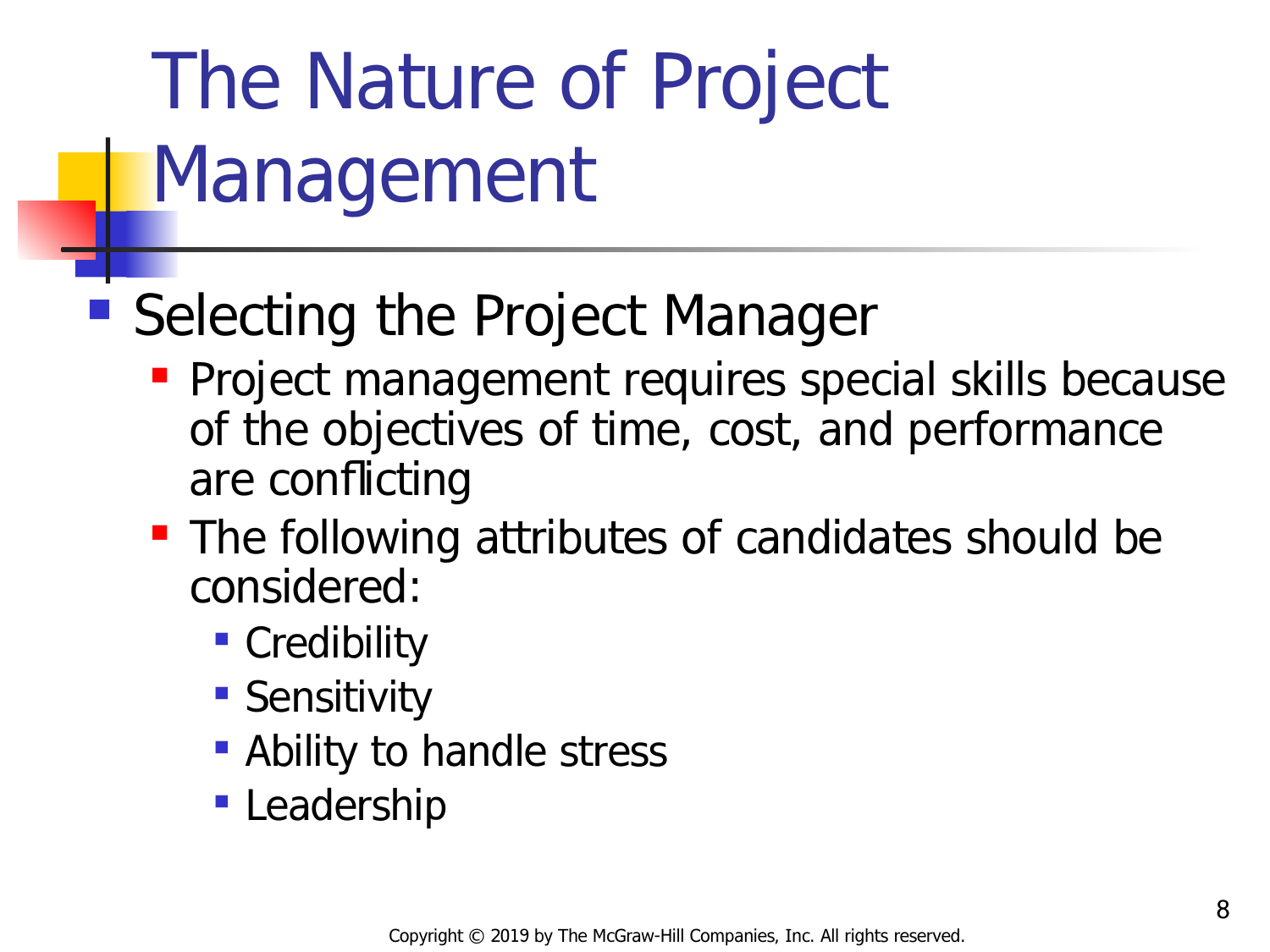

# The Nature of Project Management
Selecting the Project Manager
Project management requires special skills because of the objectives of time, cost, and performance are conflicting
The following attributes of candidates should be considered:
Credibility
Sensitivity
Ability to handle stress
Leadership
8
Copyright © 2019 by The McGraw-Hill Companies, Inc. All rights reserved.